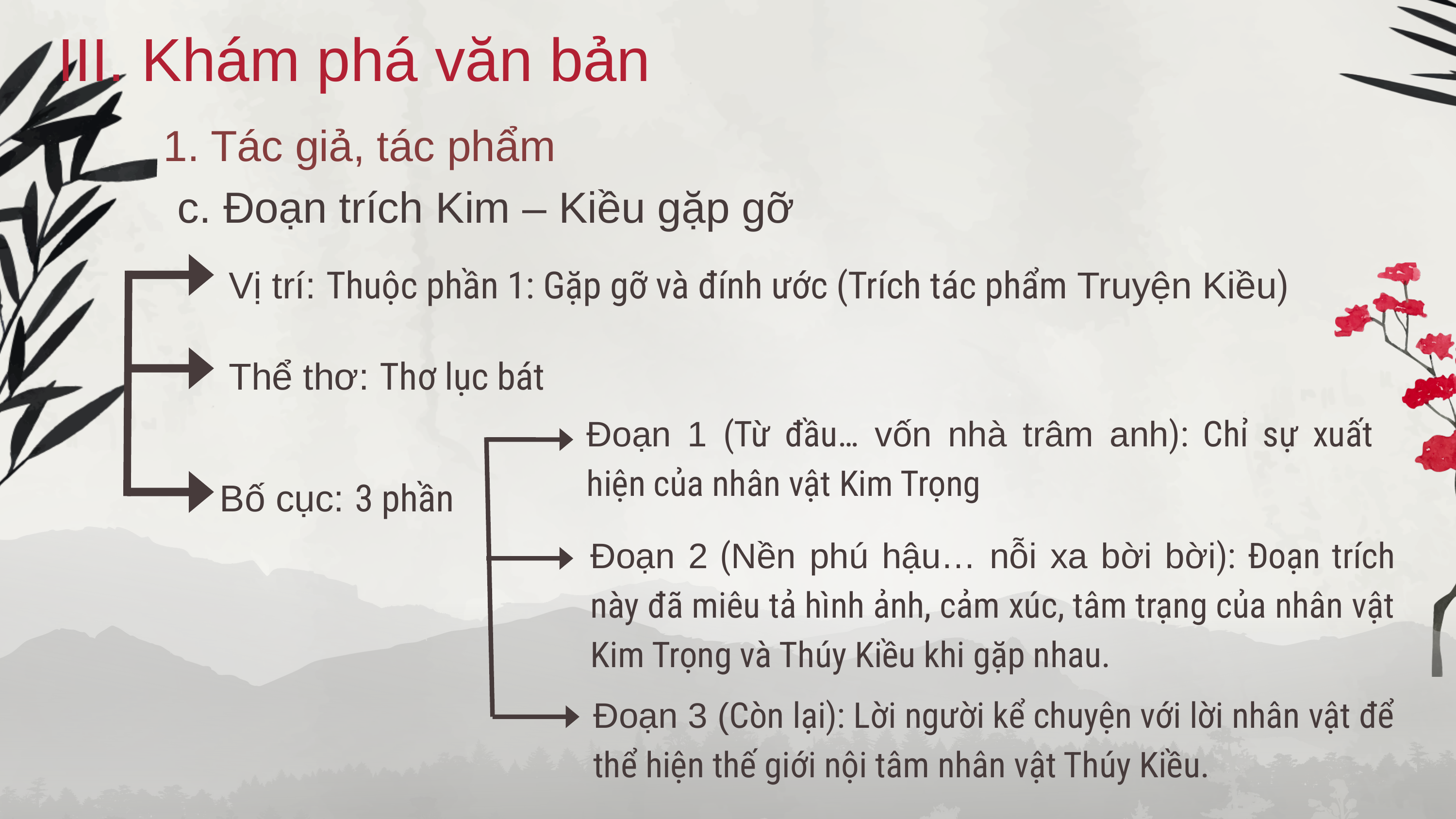

III. Khám phá văn bản
1. Tác giả, tác phẩm
c. Đoạn trích Kim – Kiều gặp gỡ
Vị trí: Thuộc phần 1: Gặp gỡ và đính ước (Trích tác phẩm Truyện Kiều)

Thể thơ: Thơ lục bát

Đoạn 1 (Từ đầu… vốn nhà trâm anh): Chỉ sự xuất hiện của nhân vật Kim Trọng

Bố cục: 3 phần

Đoạn 2 (Nền phú hậu… nỗi xa bời bời): Đoạn trích này đã miêu tả hình ảnh, cảm xúc, tâm trạng của nhân vật Kim Trọng và Thúy Kiều khi gặp nhau.

Đoạn 3 (Còn lại): Lời người kể chuyện với lời nhân vật để thể hiện thế giới nội tâm nhân vật Thúy Kiều.